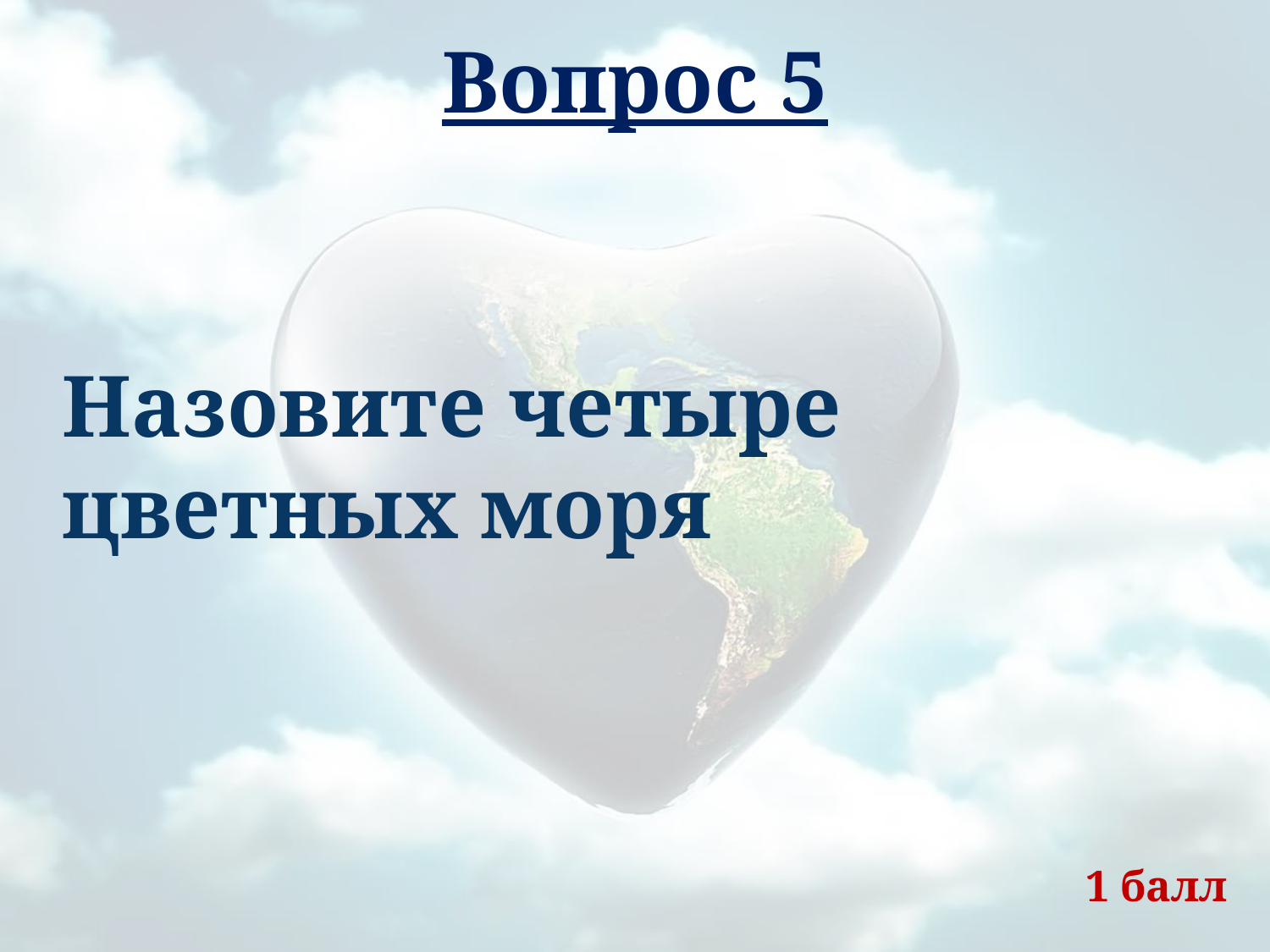

# Вопрос 5

Назовите четыре цветных моря
1 балл